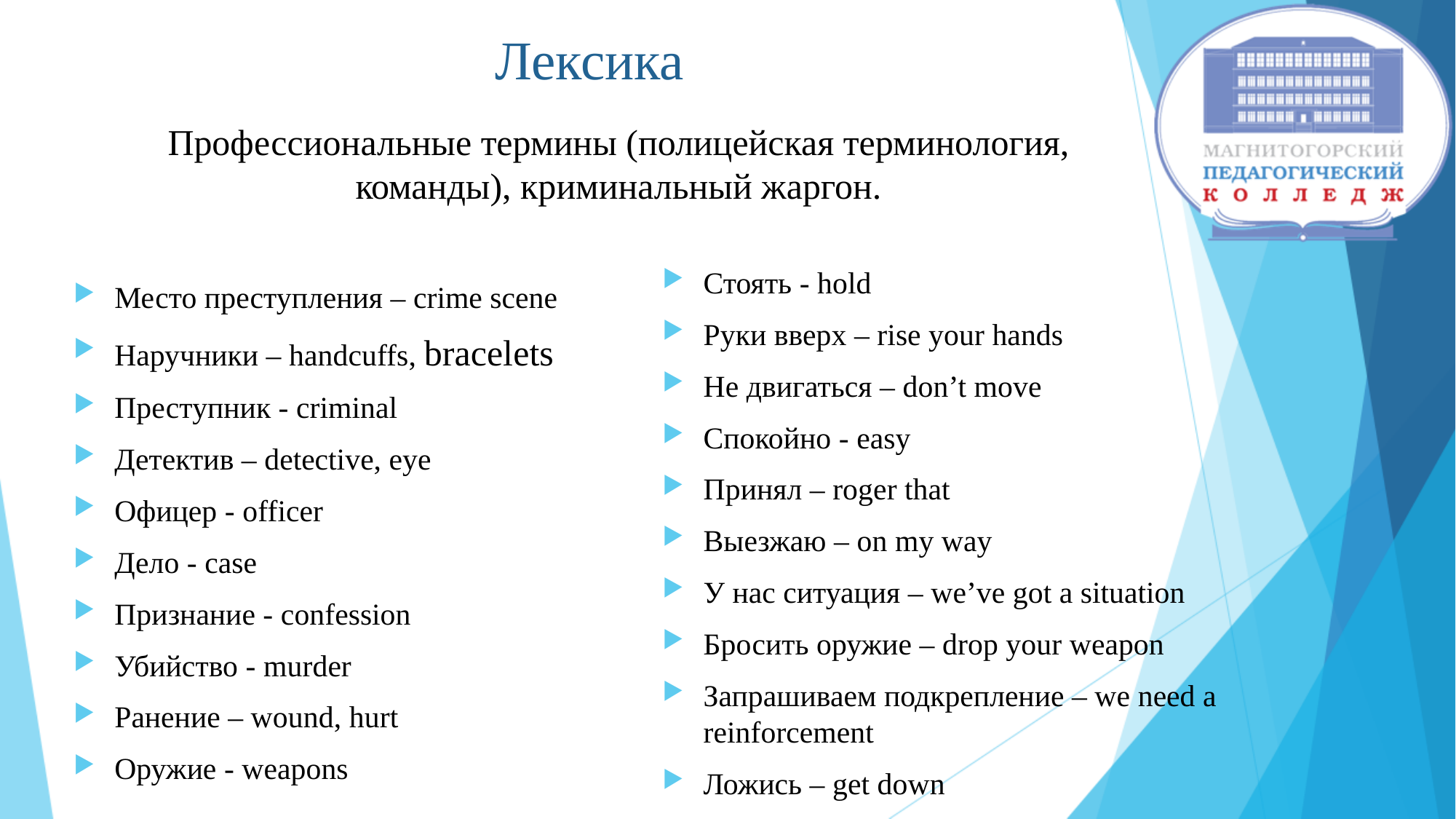

# Лексика

Профессиональные термины (полицейская терминология, команды), криминальный жаргон.

Стоять - hold
Руки вверх – rise your hands
Не двигаться – don’t move
Спокойно - easy
Принял – roger that
Выезжаю – on my way
У нас ситуация – we’ve got a situation
Бросить оружие – drop your weapon
Запрашиваем подкрепление – we need a reinforcement
Ложись – get down
Место преступления – crime scene
Наручники – handcuffs, bracelets
Преступник - criminal
Детектив – detective, eye
Офицер - officer
Дело - case
Признание - confession
Убийство - murder
Ранение – wound, hurt
Оружие - weapons